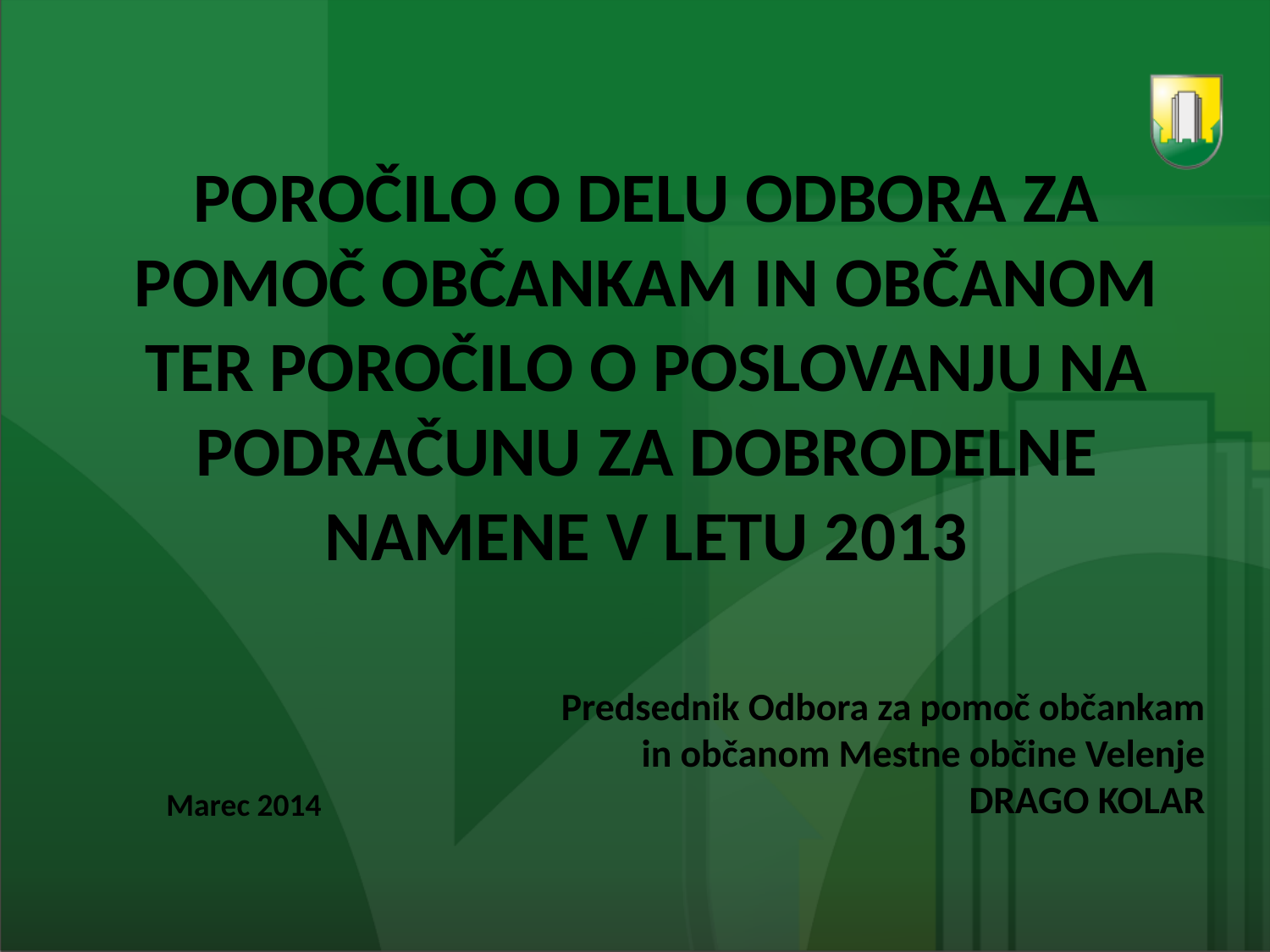

# POROČILO O DELU ODBORA ZA POMOČ OBČANKAM IN OBČANOM TER POROČILO O POSLOVANJU NA PODRAČUNU ZA DOBRODELNE NAMENE V LETU 2013
Predsednik Odbora za pomoč občankam in občanom Mestne občine Velenje
DRAGO KOLAR
Marec 2014